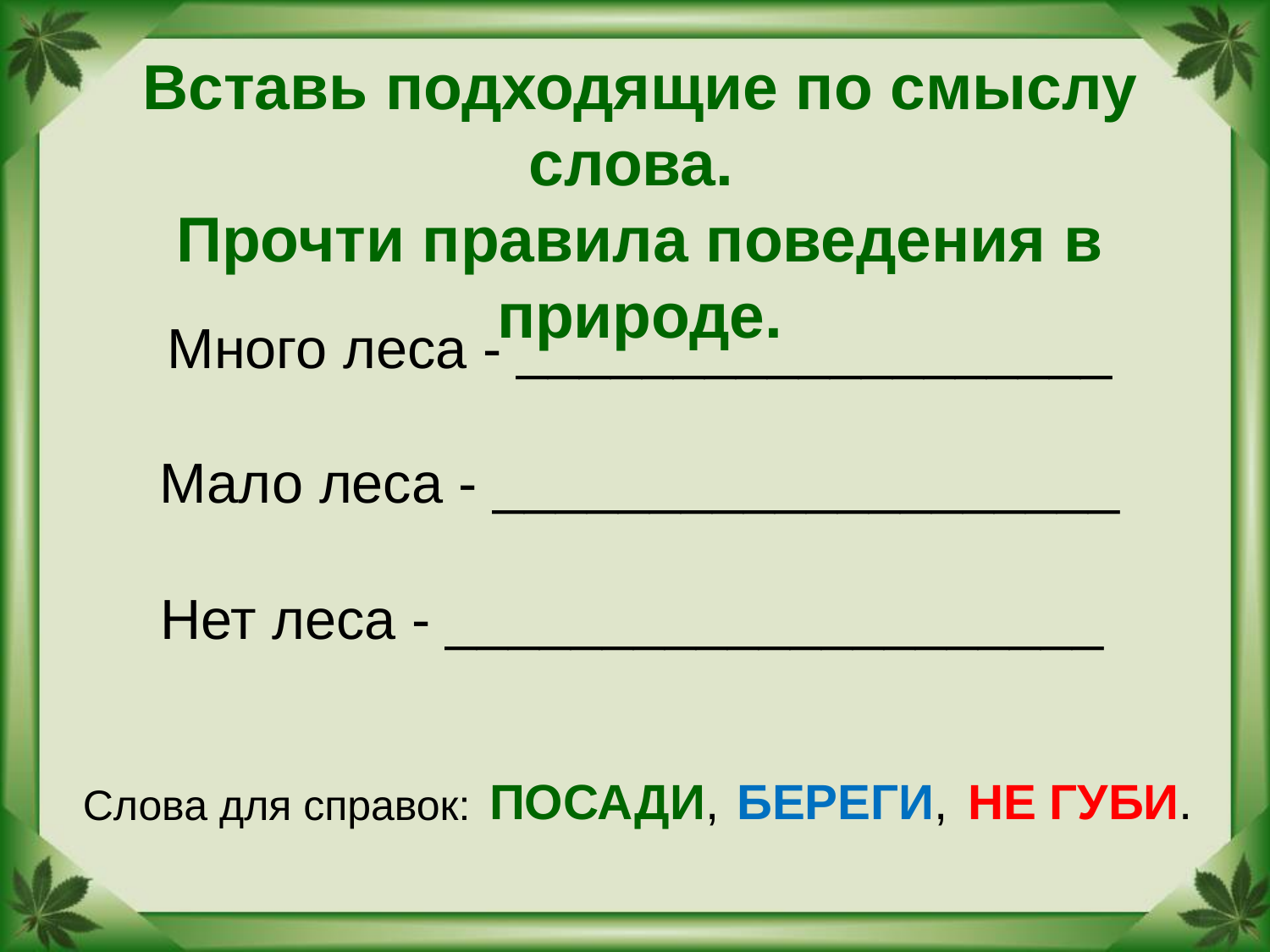

Вставь подходящие по смыслу слова.
Прочти правила поведения в природе.
Много леса - ___________________

Мало леса - ____________________

Нет леса - _____________________
# Слова для справок:
ПОСАДИ,
БЕРЕГИ,
НЕ ГУБИ.